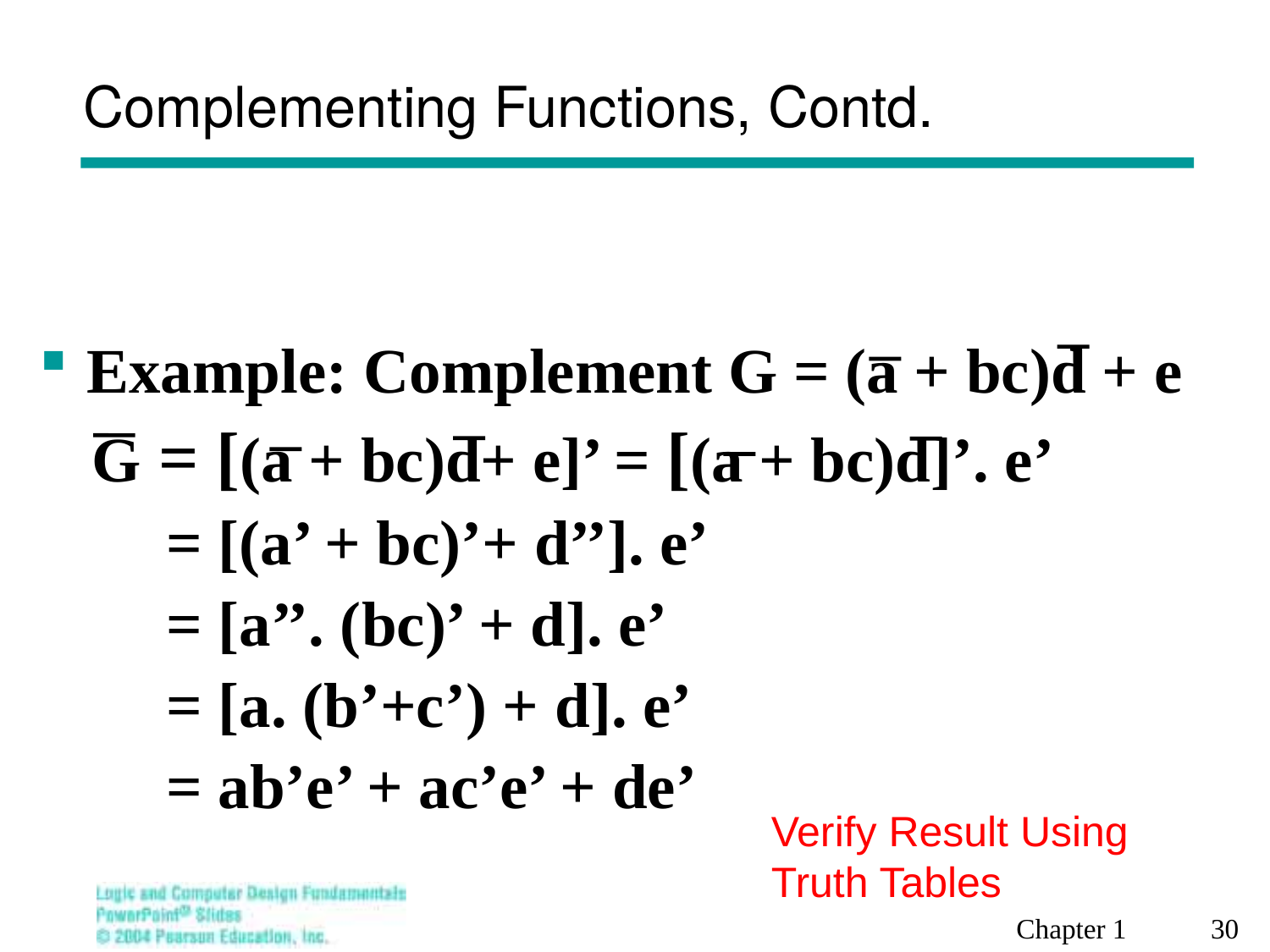

# Complementing Functions, Contd.

Use DeMorgan's Theorem to complement a function:
Example: Complement G = (a + bc)d + e
   G = [(a + bc)d+ e]’ = [(a + bc)d]’. e’
        = [(a’ + bc)’+ d’’]. e’
        = [a’’. (bc)’ + d]. e’
        = [a. (b’+c’) + d]. e’
        = ab’e’ + ac’e’ + de’

Verify Result Using Truth Tables
Chapter 1            30